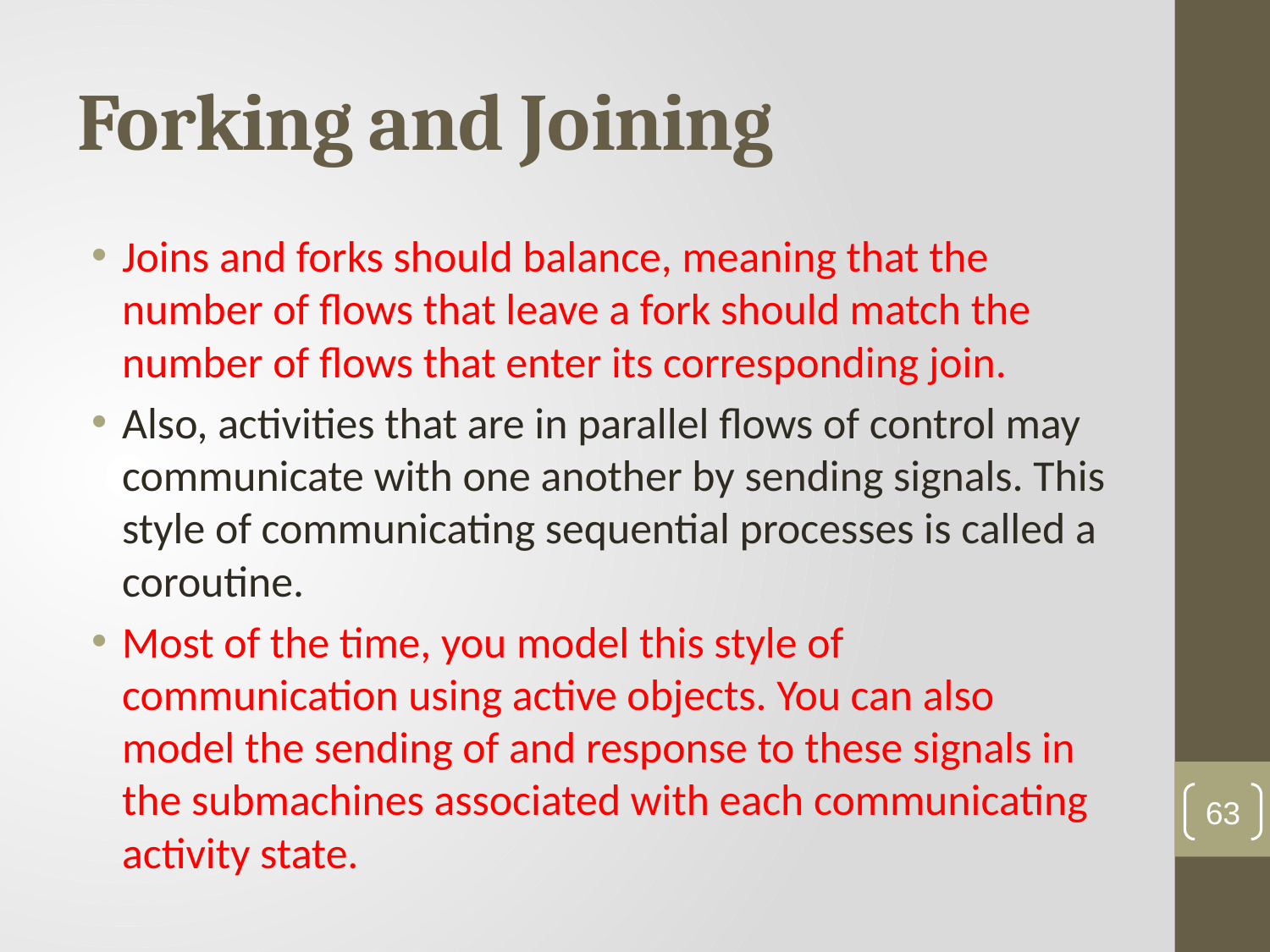

# Forking and Joining
Joins and forks should balance, meaning that the number of flows that leave a fork should match the number of flows that enter its corresponding join.
Also, activities that are in parallel flows of control may communicate with one another by sending signals. This style of communicating sequential processes is called a coroutine.
Most of the time, you model this style of communication using active objects. You can also model the sending of and response to these signals in the submachines associated with each communicating activity state.
63